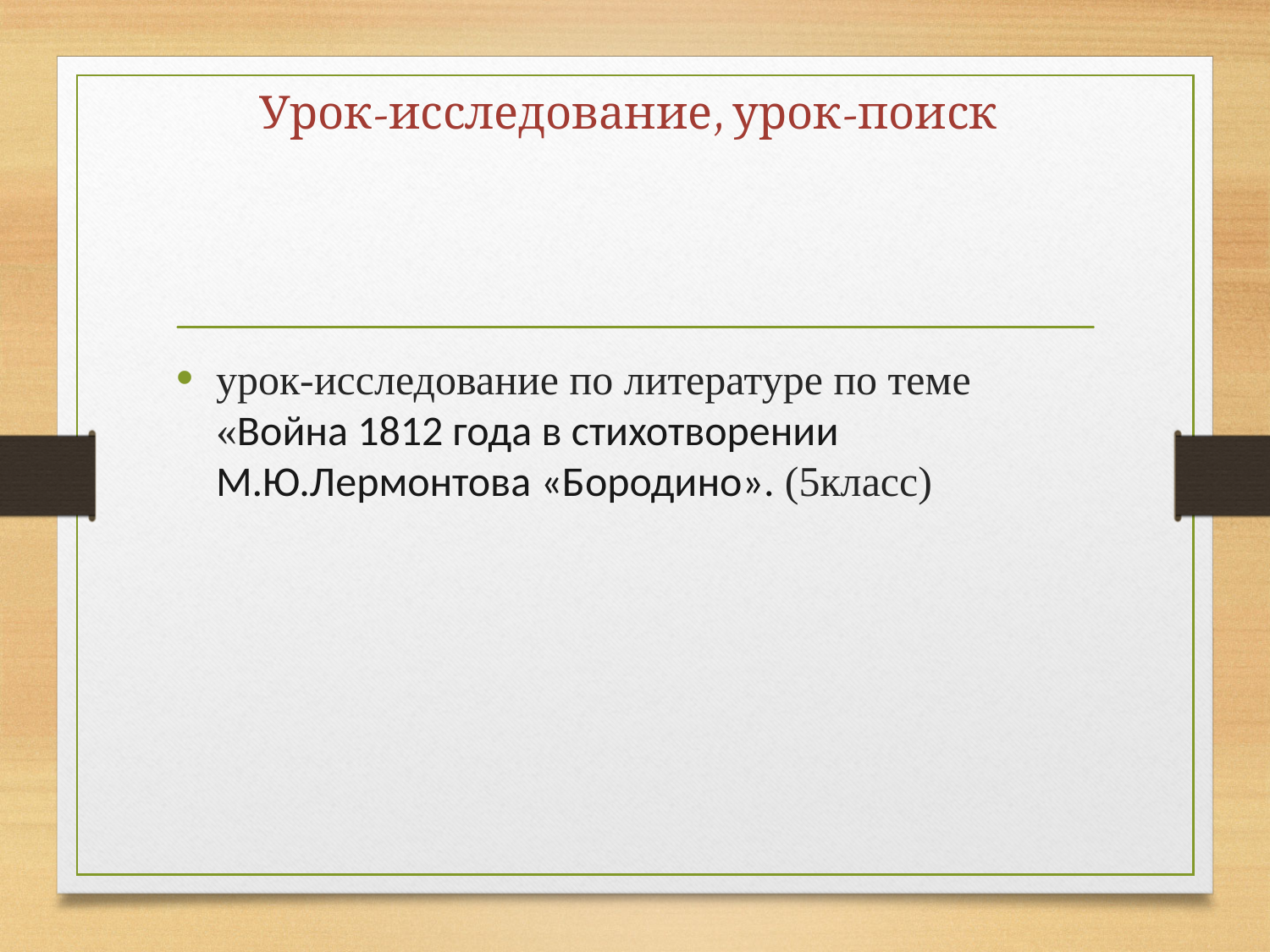

# Урок-исследование, урок-поиск
урок-исследование по литературе по теме «Война 1812 года в стихотворении М.Ю.Лермонтова «Бородино». (5класс)